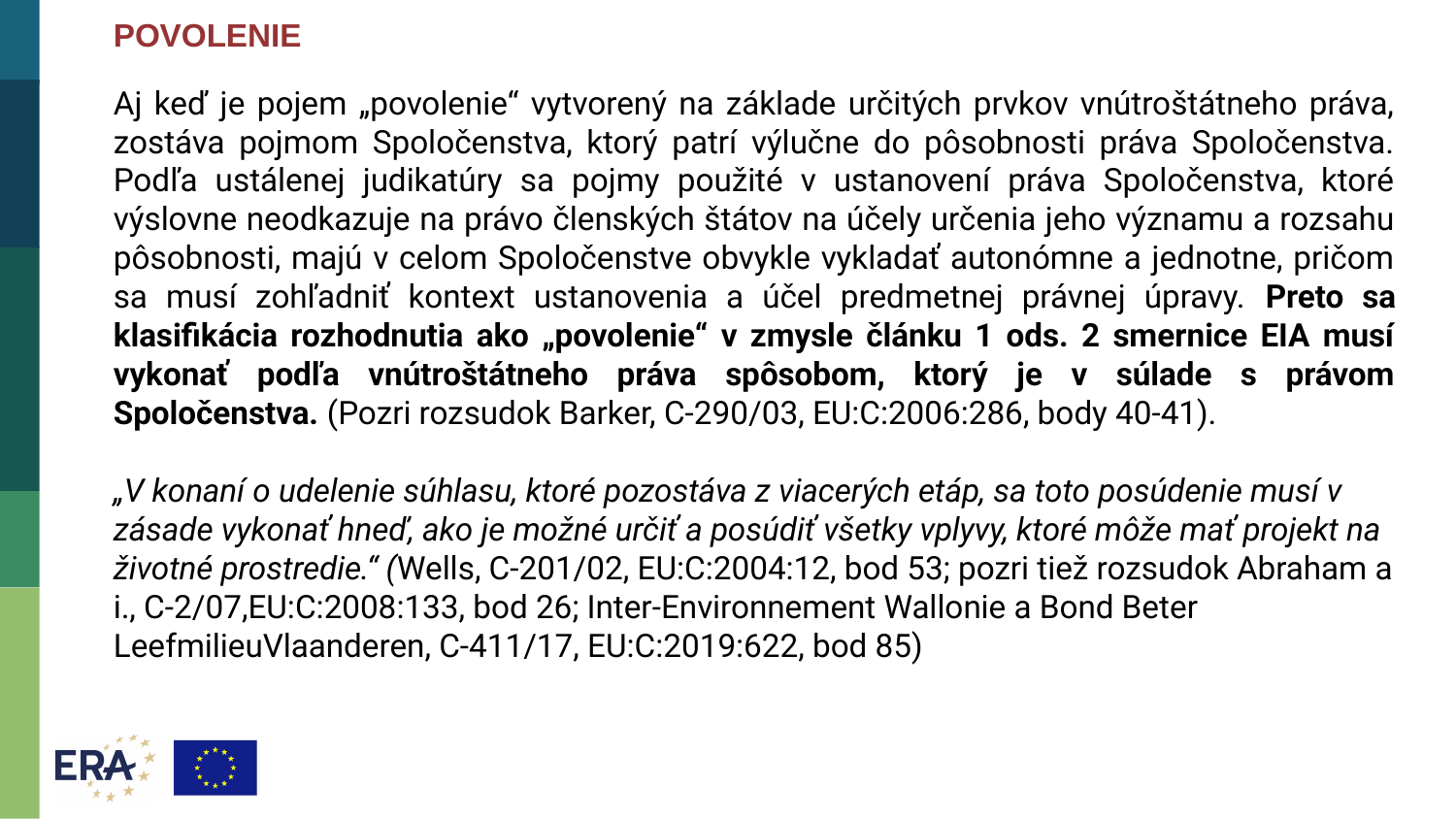

POVOLENIE

Aj keď je pojem „povolenie“ vytvorený na základe určitých prvkov vnútroštátneho práva, zostáva pojmom Spoločenstva, ktorý patrí výlučne do pôsobnosti práva Spoločenstva. Podľa ustálenej judikatúry sa pojmy použité v ustanovení práva Spoločenstva, ktoré výslovne neodkazuje na právo členských štátov na účely určenia jeho významu a rozsahu pôsobnosti, majú v celom Spoločenstve obvykle vykladať autonómne a jednotne, pričom sa musí zohľadniť kontext ustanovenia a účel predmetnej právnej úpravy. Preto sa klasifikácia rozhodnutia ako „povolenie“ v zmysle článku 1 ods. 2 smernice EIA musí vykonať podľa vnútroštátneho práva spôsobom, ktorý je v súlade s právom Spoločenstva. (Pozri rozsudok Barker, C-290/03, EU:C:2006:286, body 40-41).

„V konaní o udelenie súhlasu, ktoré pozostáva z viacerých etáp, sa toto posúdenie musí v zásade vykonať hneď, ako je možné určiť a posúdiť všetky vplyvy, ktoré môže mať projekt na životné prostredie.“ (Wells, C-201/02, EU:C:2004:12, bod 53; pozri tiež rozsudok Abraham a i., C-2/07,EU:C:2008:133, bod 26; Inter-Environnement Wallonie a Bond Beter LeefmilieuVlaanderen, C-411/17, EU:C:2019:622, bod 85)